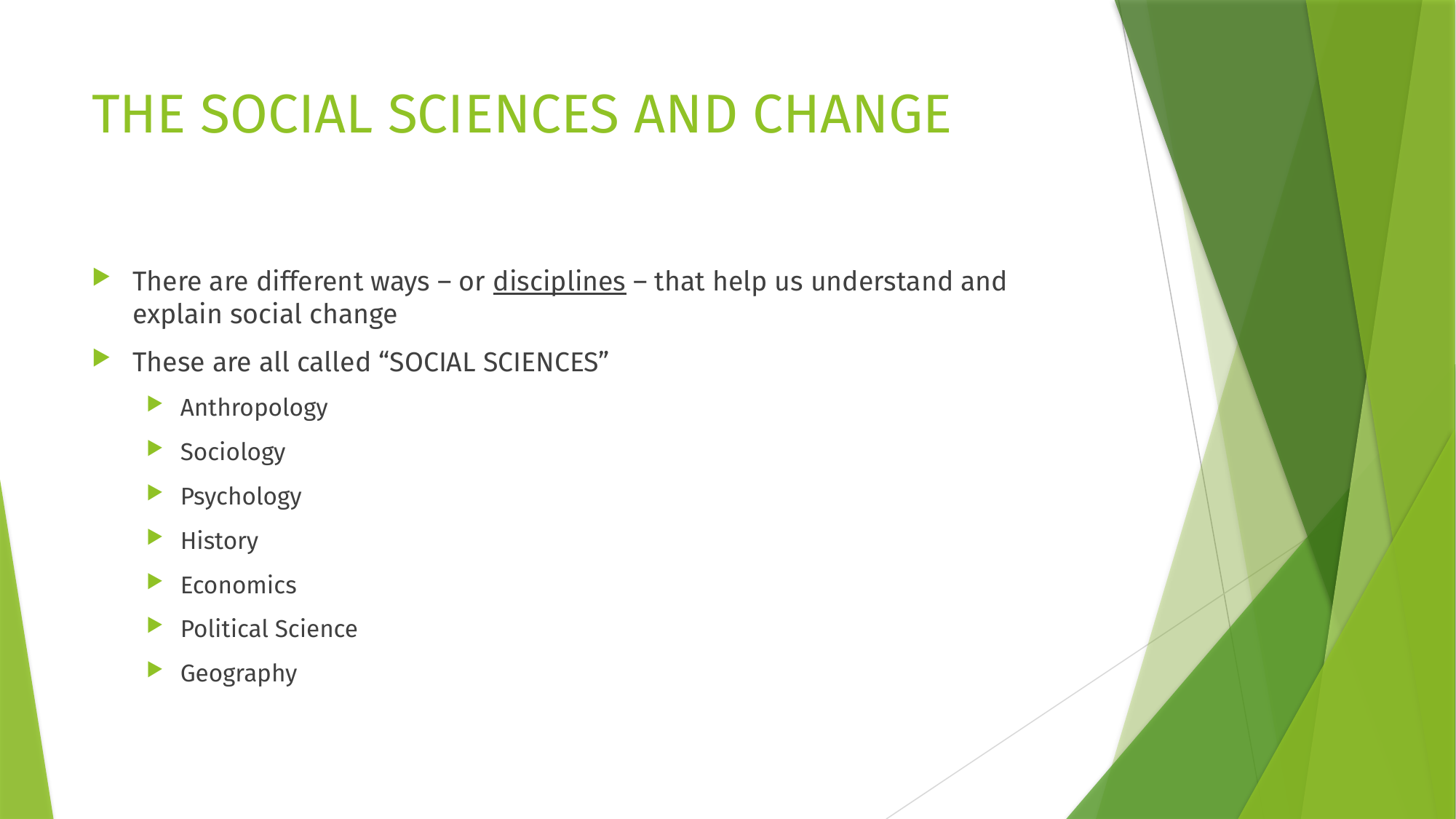

# THE SOCIAL SCIENCES AND CHANGE
There are different ways – or disciplines – that help us understand and explain social change
These are all called “SOCIAL SCIENCES”
Anthropology
Sociology
Psychology
History
Economics
Political Science
Geography